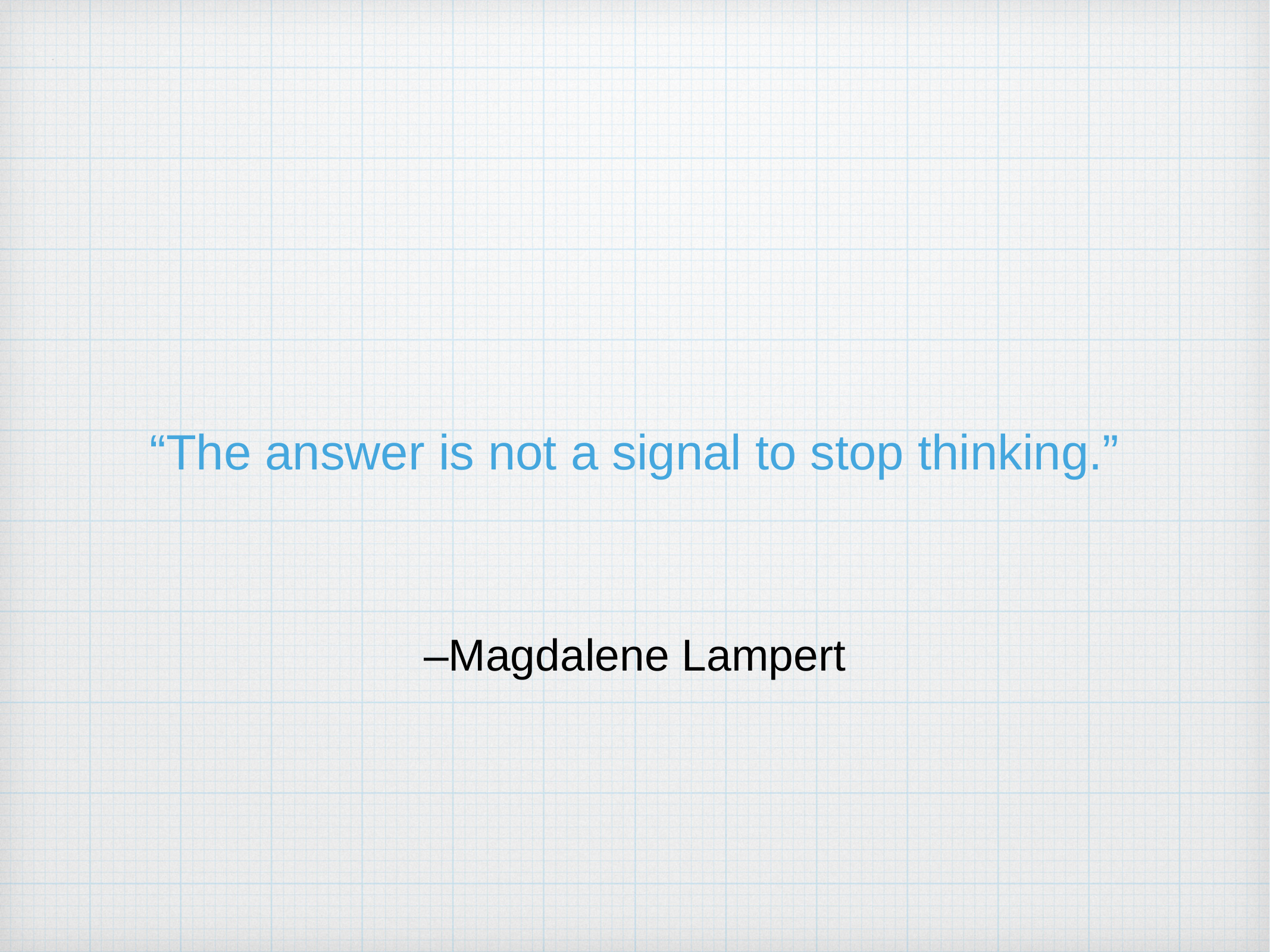

“The answer is not a signal to stop thinking.”
–Magdalene Lampert